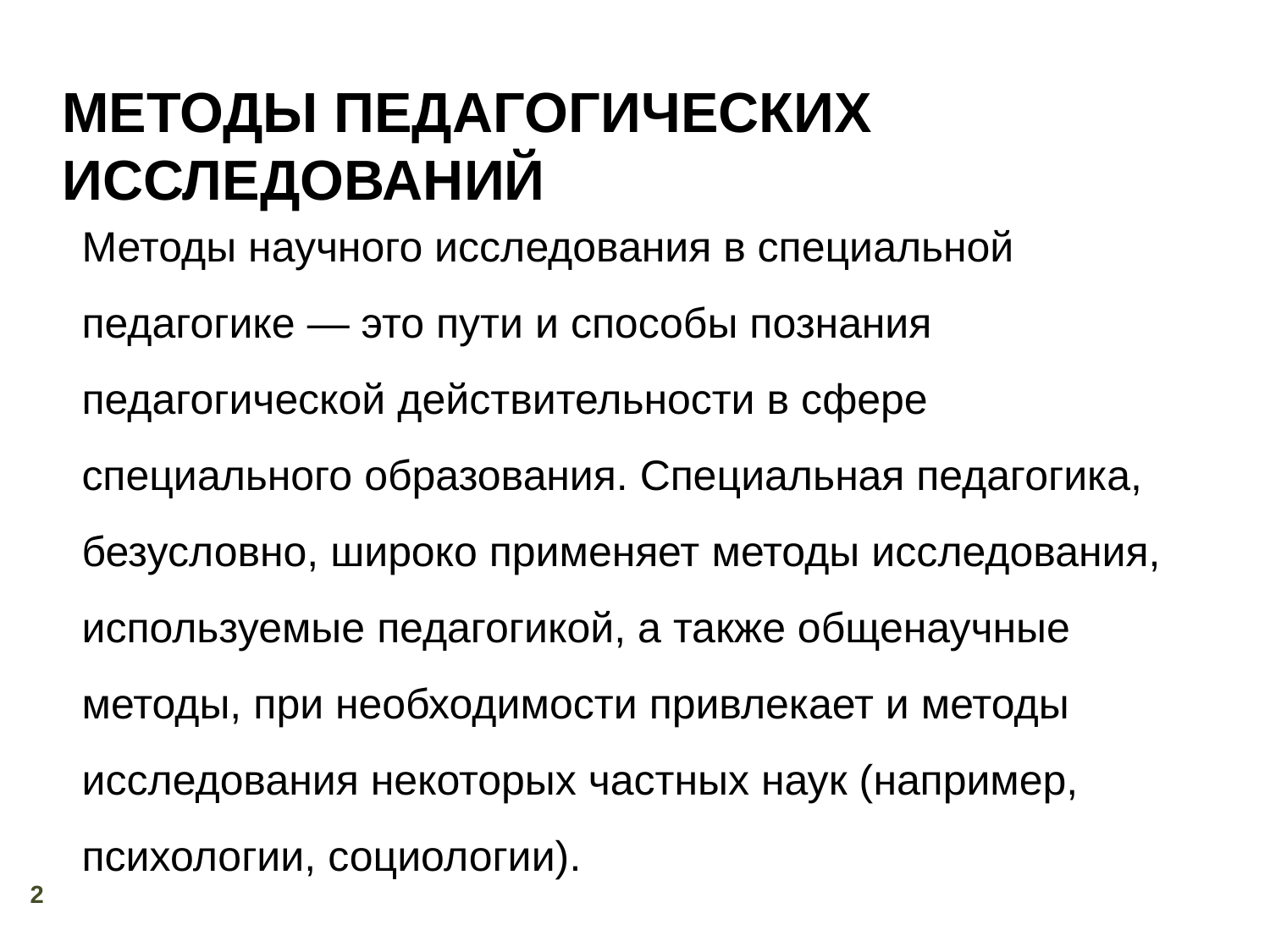

МЕТОДЫ ПЕДАГОГИЧЕСКИХ ИССЛЕДОВАНИЙ
Методы научного исследования в специальной педагогике — это пути и способы познания педагогической действительности в сфере специального образования. Специальная педагогика, безусловно, широко применяет методы исследования, используемые педагогикой, а также общенаучные методы, при необходимости привлекает и методы исследования некоторых частных наук (например, психологии, социологии).
2